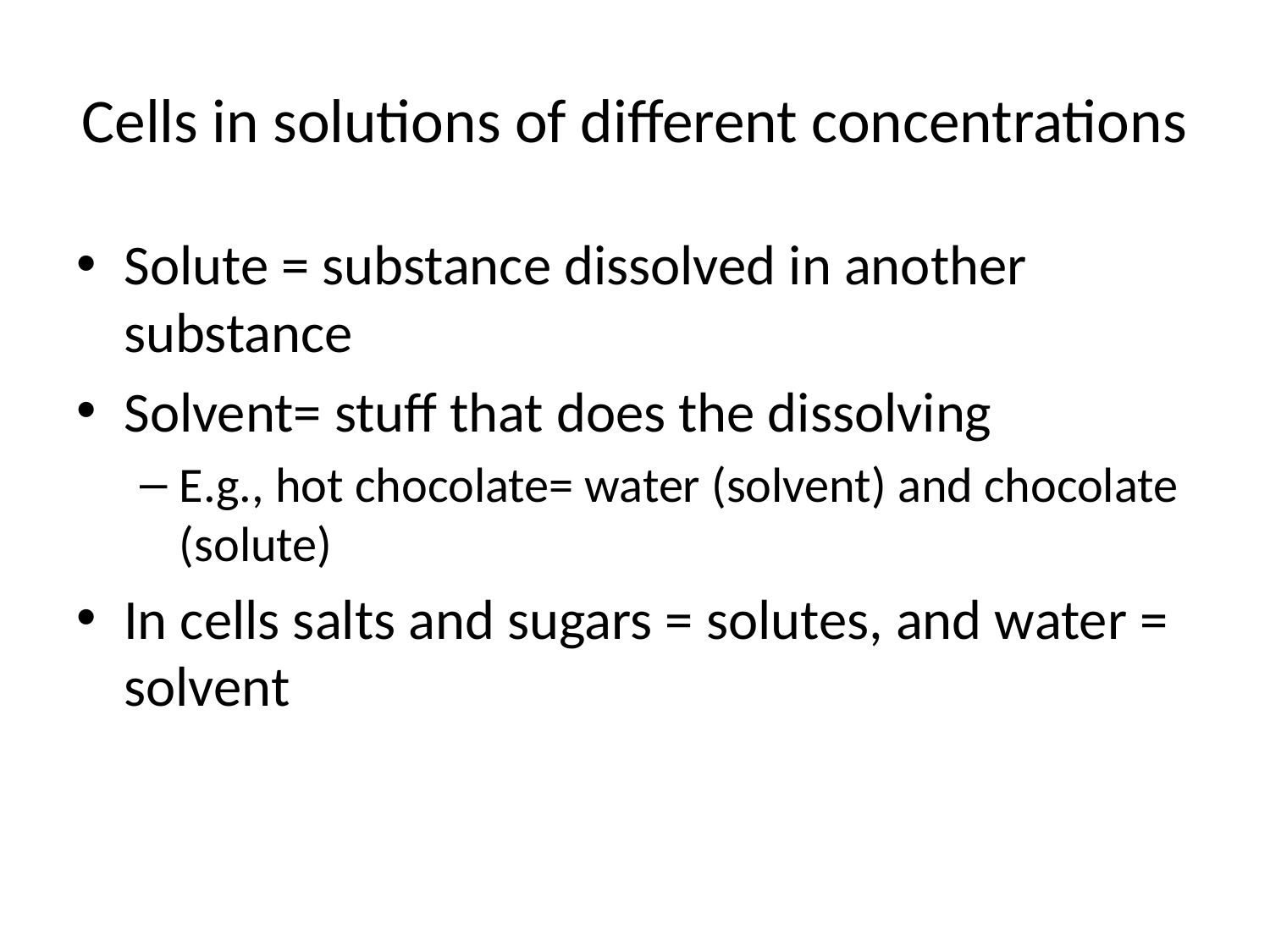

# Cells in solutions of different concentrations
Solute = substance dissolved in another substance
Solvent= stuff that does the dissolving
E.g., hot chocolate= water (solvent) and chocolate (solute)
In cells salts and sugars = solutes, and water = solvent